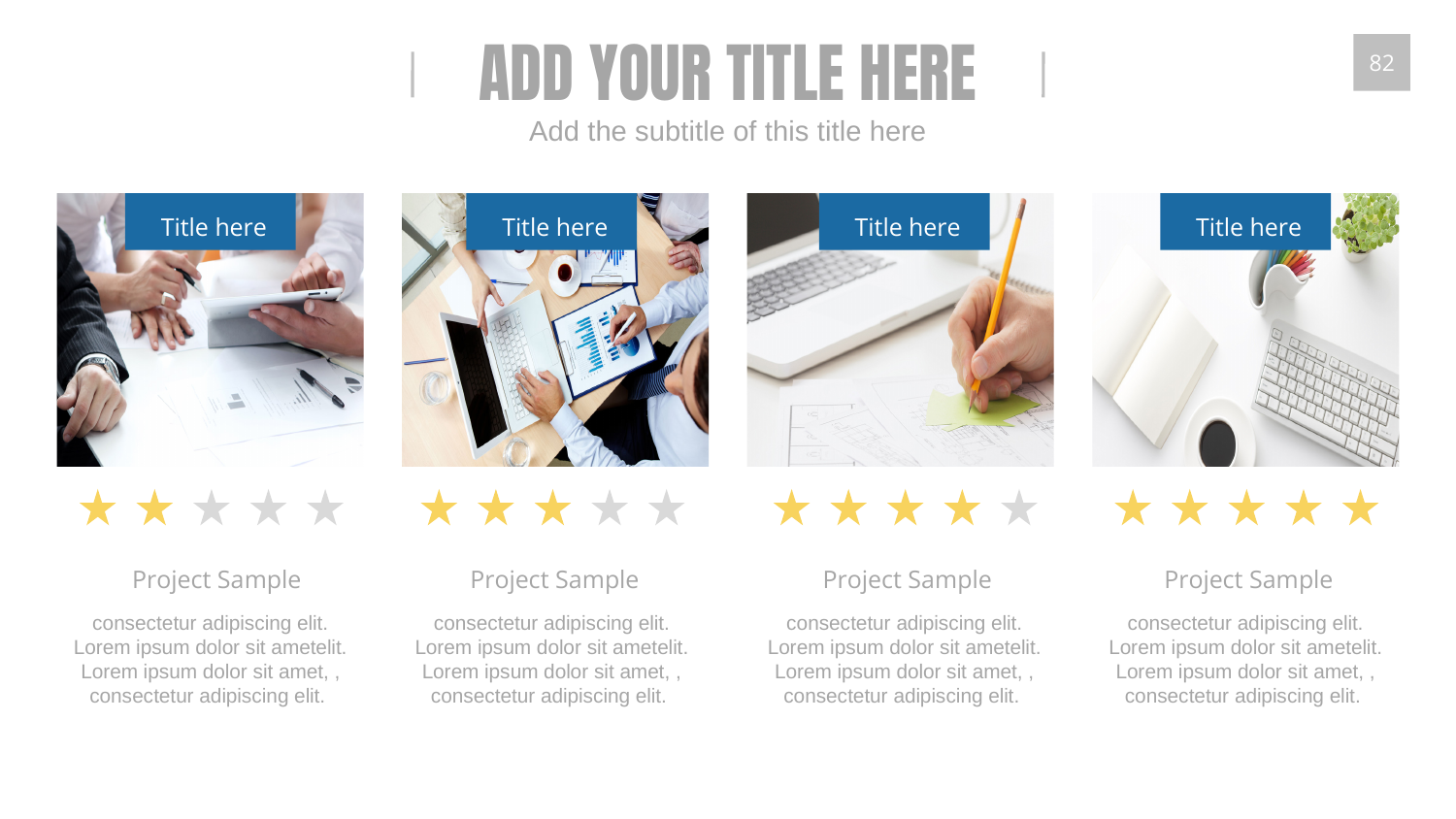

ADD YOUR TITLE HERE
Add the subtitle of this title here
82

Title here

Title here

Title here

Title here

Project Sample
consectetur adipiscing elit. Lorem ipsum dolor sit ametelit. Lorem ipsum dolor sit amet, , consectetur adipiscing elit.
Project Sample
consectetur adipiscing elit. Lorem ipsum dolor sit ametelit. Lorem ipsum dolor sit amet, , consectetur adipiscing elit.
Project Sample
consectetur adipiscing elit. Lorem ipsum dolor sit ametelit. Lorem ipsum dolor sit amet, , consectetur adipiscing elit.
Project Sample
consectetur adipiscing elit. Lorem ipsum dolor sit ametelit. Lorem ipsum dolor sit amet, , consectetur adipiscing elit.